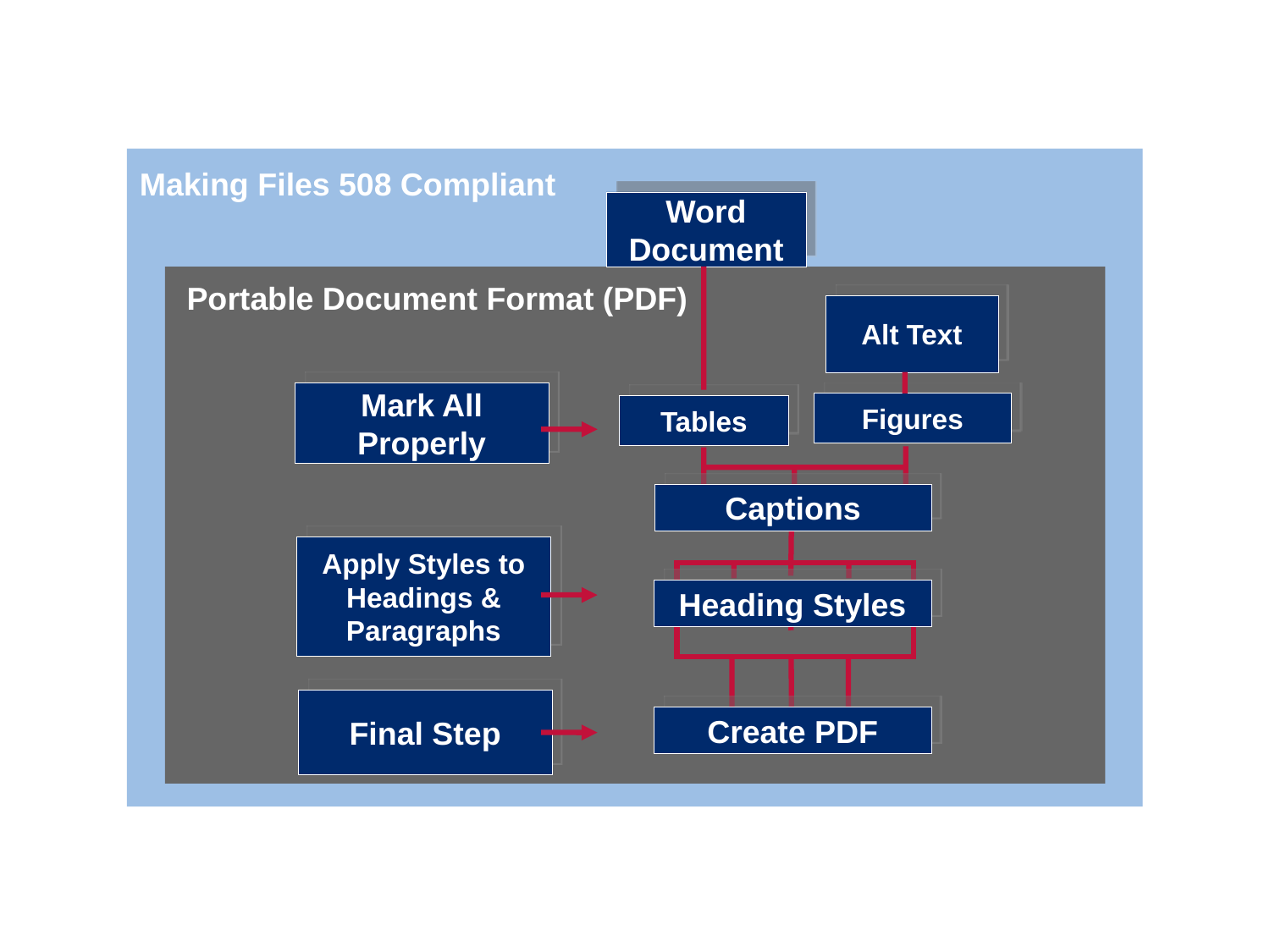

Making Files 508 Compliant
Word Document

Portable Document Format (PDF)
Alt Text

Mark All Properly
Figures
Tables

Captions

Apply Styles to Headings & Paragraphs

Heading Styles

Final Step
Create PDF